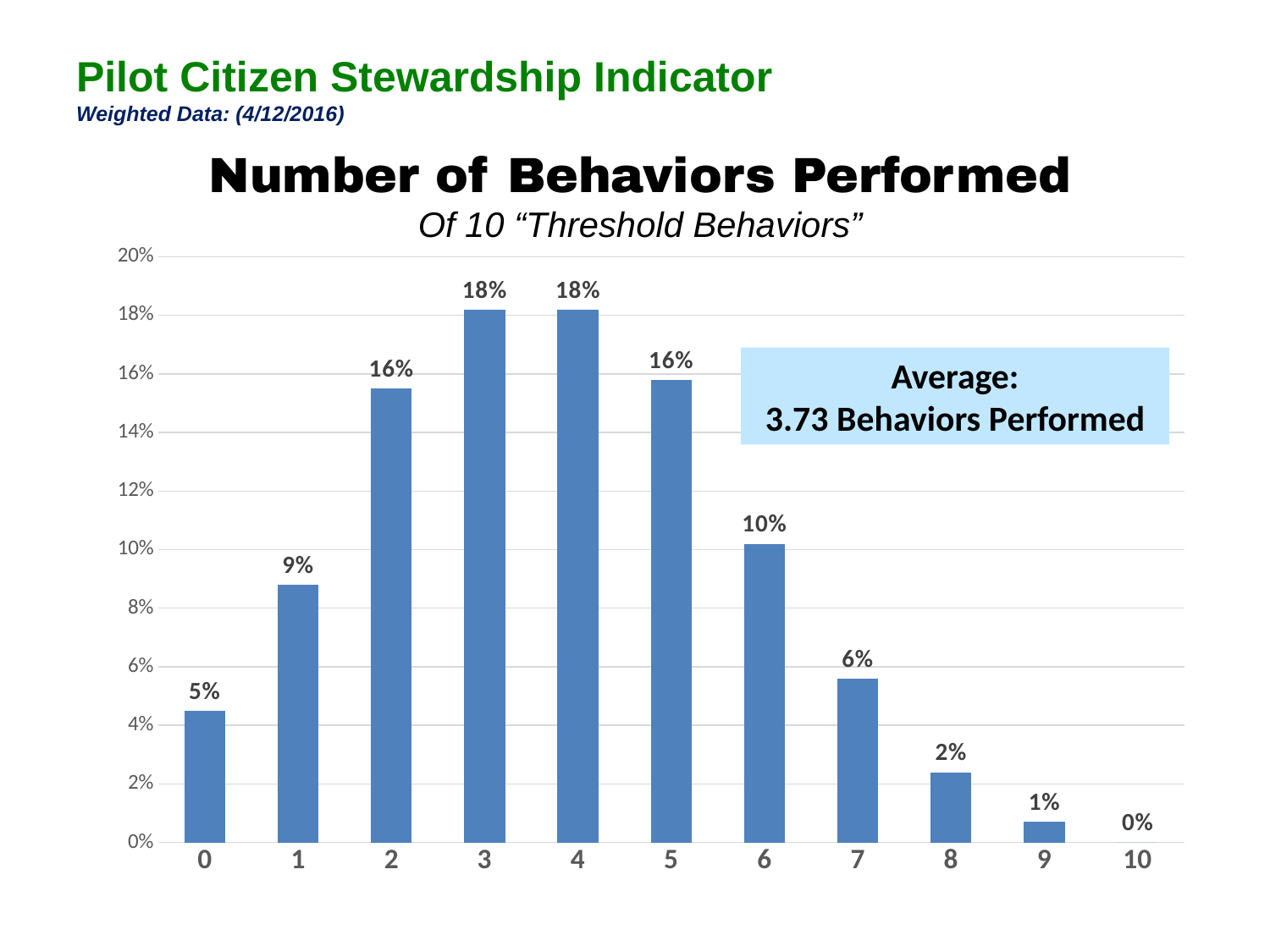

Pilot Citizen Stewardship Indicator
Weighted Data: (4/12/2016)
# Number of Behaviors Performed Of 10 “Threshold Behaviors”

### Chart

| Category |  |
|---|---|
| 0 | 0.045 |
| 1 | 0.088 |
| 2 | 0.155 |
| 3 | 0.182 |
| 4 | 0.182 |
| 5 | 0.158 |
| 6 | 0.102 |
| 7 | 0.056 |
| 8 | 0.024 |
| 9 | 0.007 |
| 10 | 0.0 |
Average:
3.73 Behaviors Performed